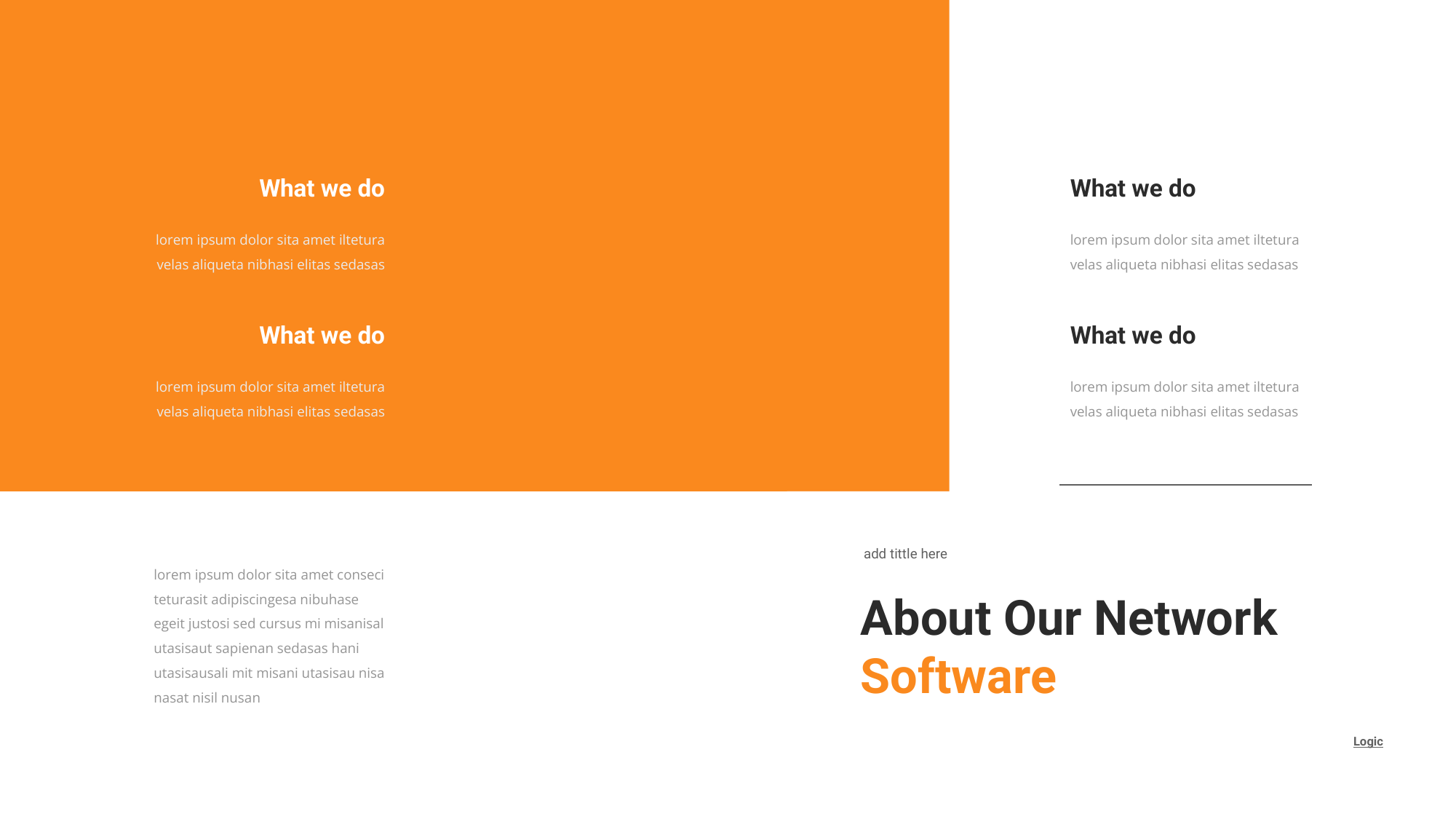

What we do
lorem ipsum dolor sita amet iltetura velas aliqueta nibhasi elitas sedasas
What we do
lorem ipsum dolor sita amet iltetura velas aliqueta nibhasi elitas sedasas
What we do
lorem ipsum dolor sita amet iltetura velas aliqueta nibhasi elitas sedasas
What we do
lorem ipsum dolor sita amet iltetura velas aliqueta nibhasi elitas sedasas

add tittle here
About Our Network Software
lorem ipsum dolor sita amet conseci teturasit adipiscingesa nibuhase egeit justosi sed cursus mi misanisal utasisaut sapienan sedasas hani utasisausali mit misani utasisau nisa nasat nisil nusan
Logic